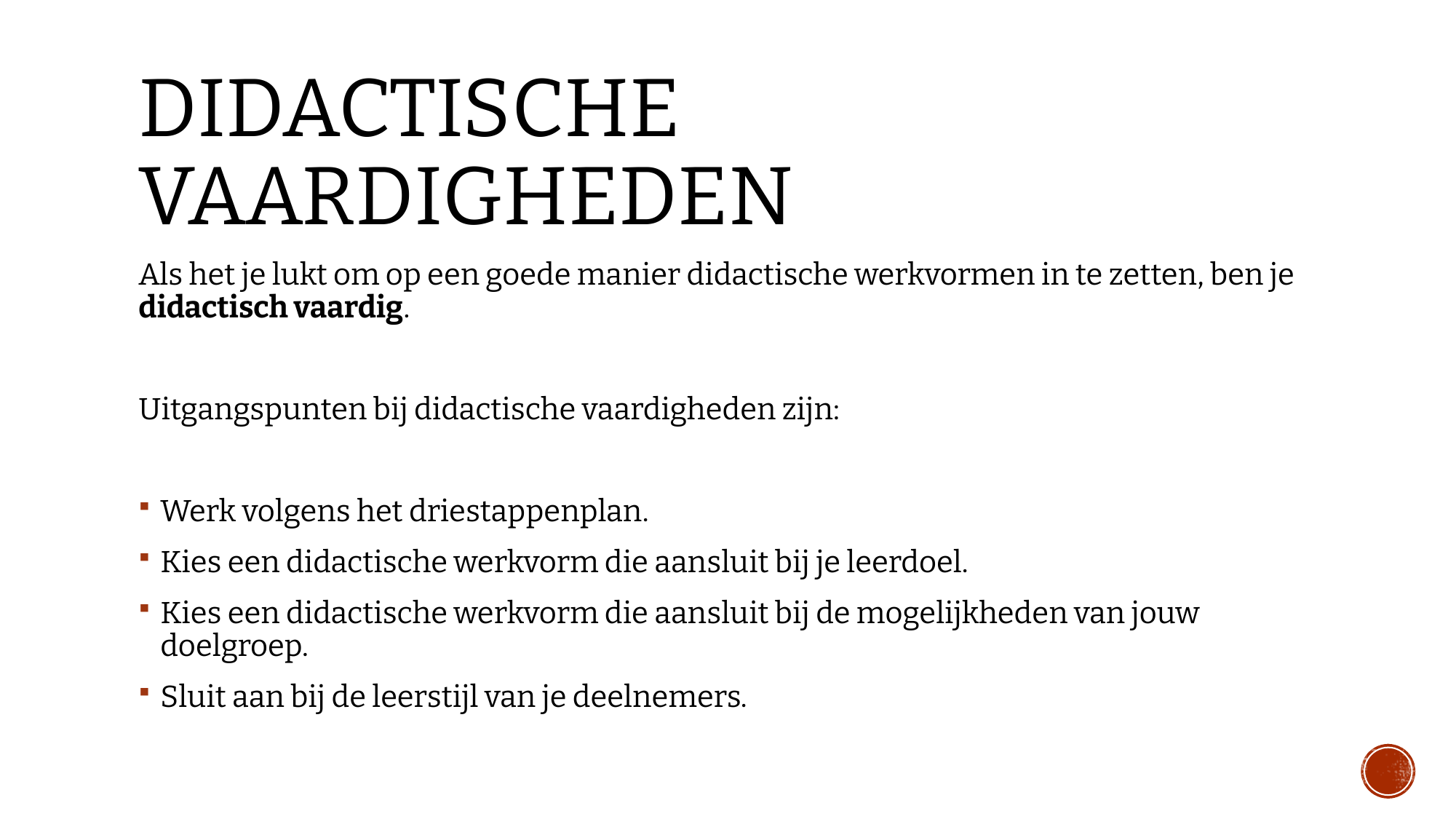

# Didactische vaardigheden
Als het je lukt om op een goede manier didactische werkvormen in te zetten, ben je didactisch vaardig.

Uitgangspunten bij didactische vaardigheden zijn:

Werk volgens het driestappenplan.
Kies een didactische werkvorm die aansluit bij je leerdoel.
Kies een didactische werkvorm die aansluit bij de mogelijkheden van jouw doelgroep.
Sluit aan bij de leerstijl van je deelnemers.